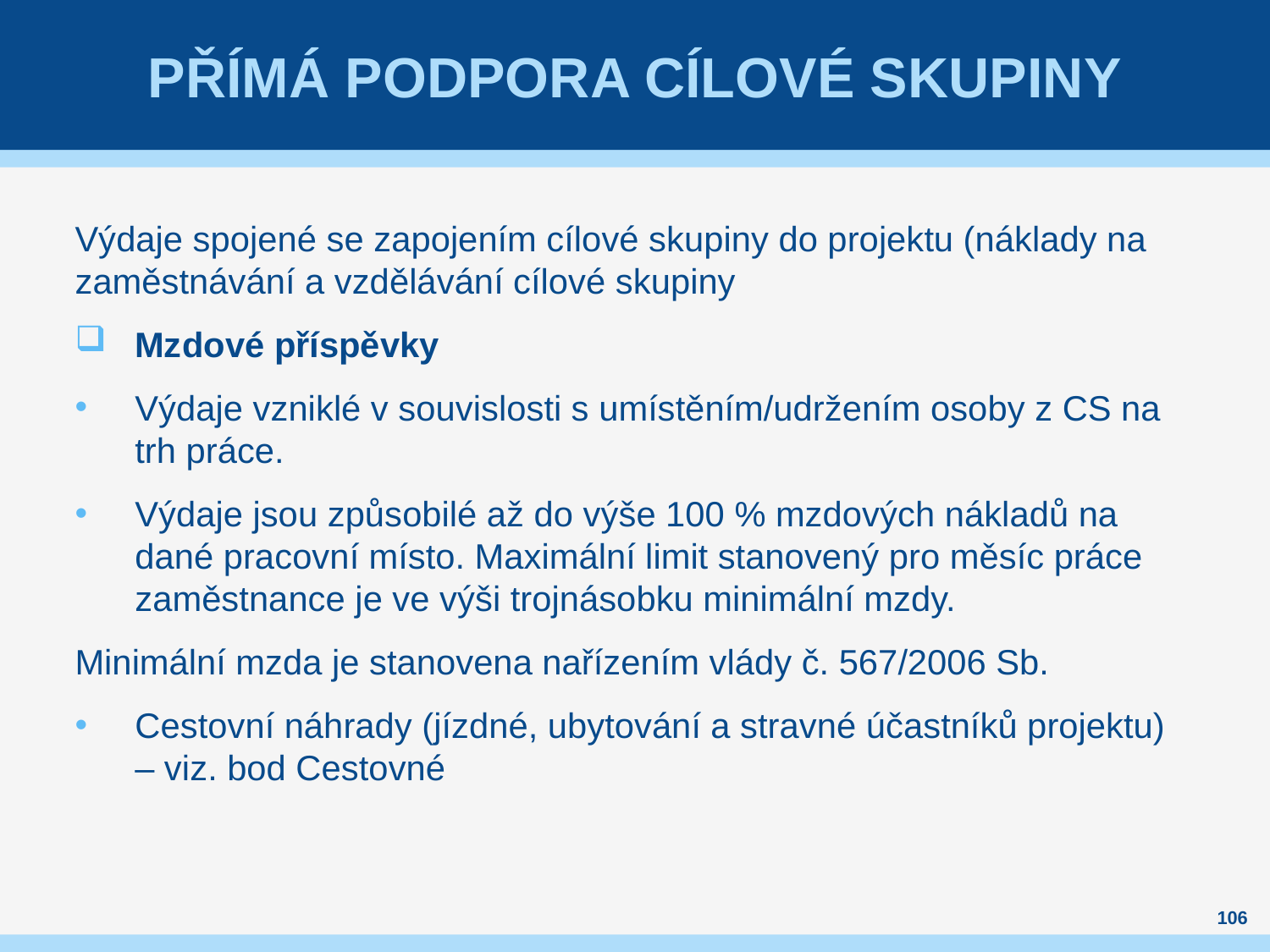

# Přímá podpora cílové skupiny
Výdaje spojené se zapojením cílové skupiny do projektu (náklady na zaměstnávání a vzdělávání cílové skupiny
Mzdové příspěvky
Výdaje vzniklé v souvislosti s umístěním/udržením osoby z CS na trh práce.
Výdaje jsou způsobilé až do výše 100 % mzdových nákladů na dané pracovní místo. Maximální limit stanovený pro měsíc práce zaměstnance je ve výši trojnásobku minimální mzdy.
Minimální mzda je stanovena nařízením vlády č. 567/2006 Sb.
Cestovní náhrady (jízdné, ubytování a stravné účastníků projektu) – viz. bod Cestovné

106